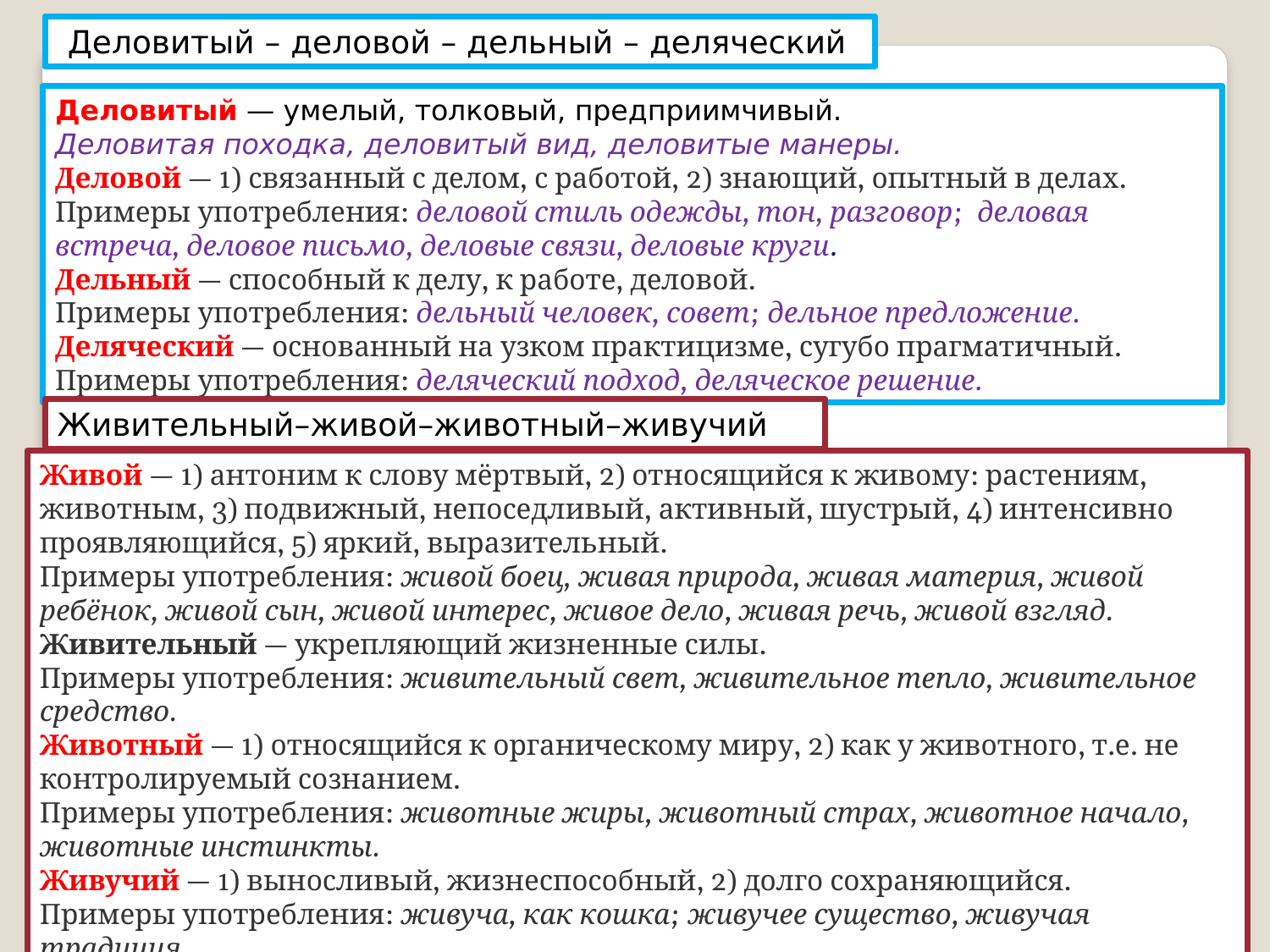

Деловитый – деловой – дельный – деляческий
Деловитый — умелый, толковый, предприимчивый.
Деловитая походка, деловитый вид, деловитые манеры.
Деловой — 1) связанный с делом, с работой, 2) знающий, опытный в делах.
Примеры употребления: деловой стиль одежды, тон, разговор;  деловая встреча, деловое письмо, деловые связи, деловые круги.
Дельный — способный к делу, к работе, деловой.
Примеры употребления: дельный человек, совет; дельное предложение.
Деляческий — основанный на узком практицизме, сугубо прагматичный.
Примеры употребления: деляческий подход, деляческое решение.
Живительный–живой–животный–живучий
Живой — 1) антоним к слову мёртвый, 2) относящийся к живому: растениям, животным, 3) подвижный, непоседливый, активный, шустрый, 4) интенсивно проявляющийся, 5) яркий, выразительный.
Примеры употребления: живой боец, живая природа, живая материя, живой ребёнок, живой сын, живой интерес, живое дело, живая речь, живой взгляд.
Живительный — укрепляющий жизненные силы.
Примеры употребления: живительный свет, живительное тепло, живительное средство.
Животный — 1) относящийся к органическому миру, 2) как у животного, т.е. не контролируемый сознанием.
Примеры употребления: животные жиры, животный страх, животное начало, животные инстинкты.
Живучий — 1) выносливый, жизнеспособный, 2) долго сохраняющийся.
Примеры употребления: живуча, как кошка; живучее существо, живучая традиция.